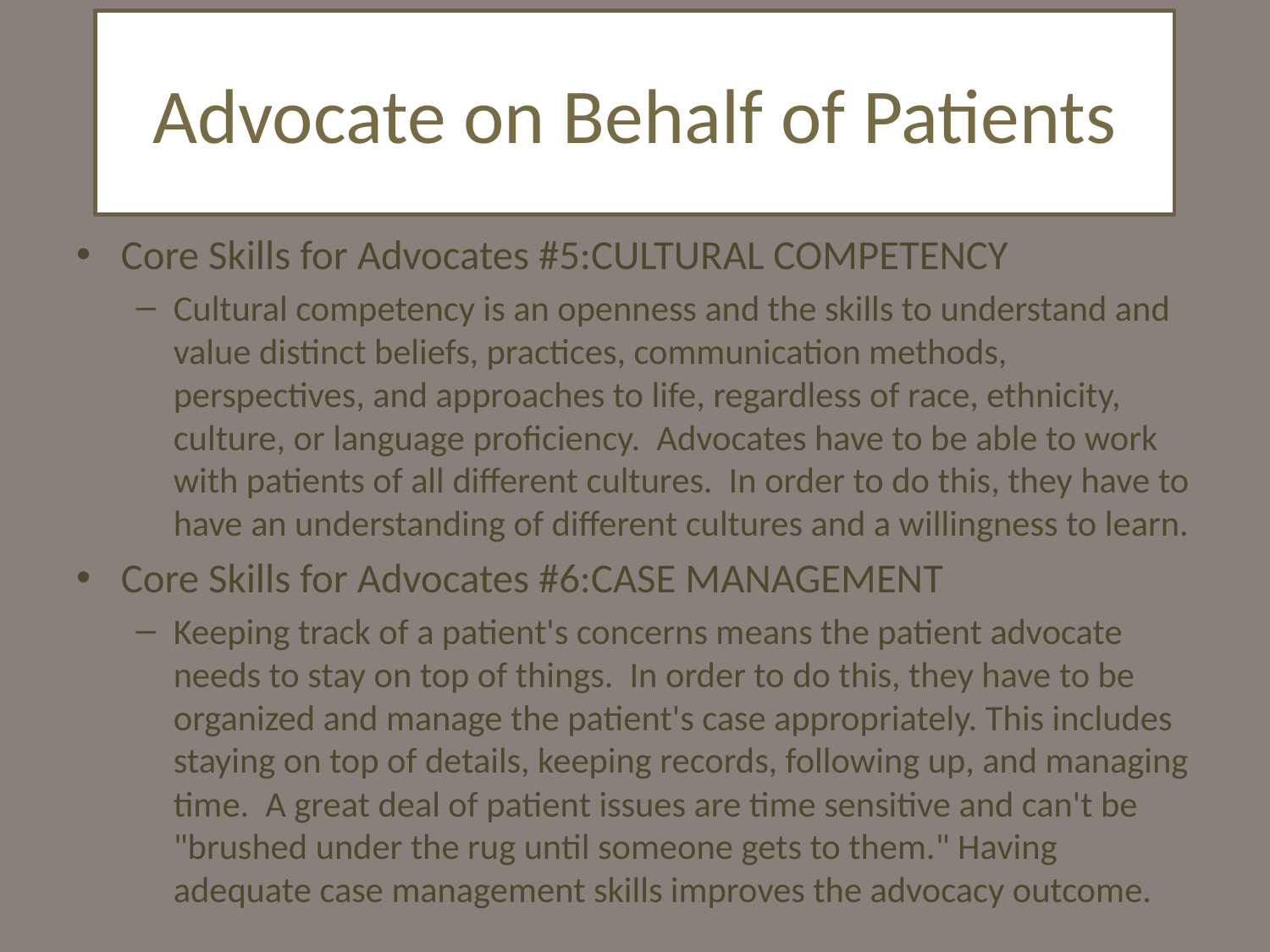

Advocate on Behalf of Patients
Core Skills for Advocates #5:CULTURAL COMPETENCY
Cultural competency is an openness and the skills to understand and value distinct beliefs, practices, communication methods, perspectives, and approaches to life, regardless of race, ethnicity, culture, or language proficiency.  Advocates have to be able to work with patients of all different cultures.  In order to do this, they have to have an understanding of different cultures and a willingness to learn.
Core Skills for Advocates #6:CASE MANAGEMENT
Keeping track of a patient's concerns means the patient advocate needs to stay on top of things.  In order to do this, they have to be organized and manage the patient's case appropriately. This includes staying on top of details, keeping records, following up, and managing time.  A great deal of patient issues are time sensitive and can't be "brushed under the rug until someone gets to them." Having adequate case management skills improves the advocacy outcome.